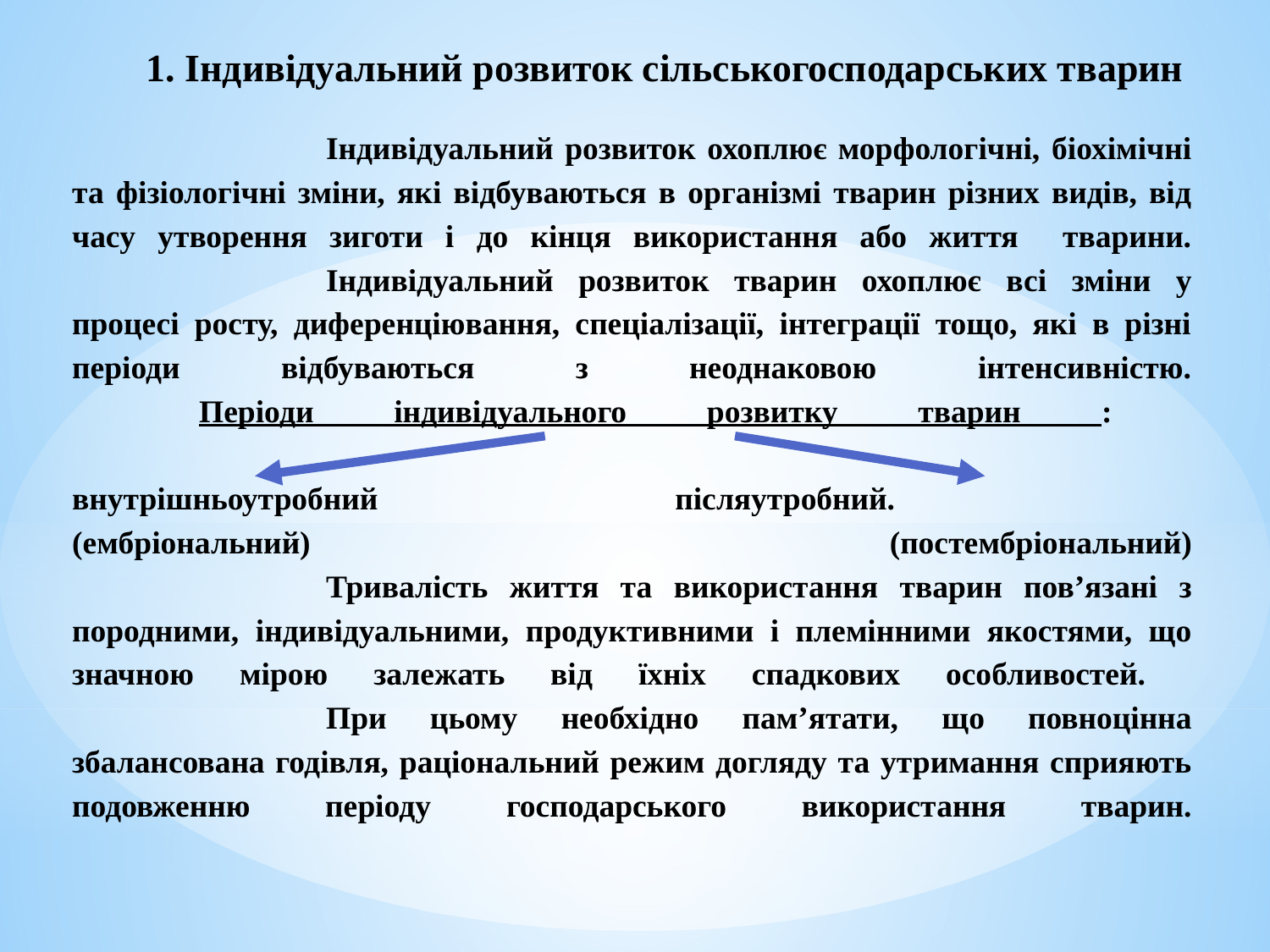

1. Індивідуальний розвиток сільськогосподарських тварин
# Індивідуальний розвиток охоплює морфологічні, біохімічні та фізіологічні зміни, які відбуваються в організмі тварин різних видів, від часу утворення зиготи і до кінця використання або життя  тварини. Індивідуальний розвиток тварин охоплює всі зміни у процесі росту, диференціювання, спеціалізації, інтеграції тощо, які в різні періоди відбуваються з неоднаковою інтенсивністю. Періоди індивідуального розвитку тварин : внутрішньоутробний післяутробний. (ембріональний) (постембріональний) Тривалість життя та використання тварин пов’язані з породними, індивідуальними, продуктивними і племінними якостями, що значною мірою залежать від їхніх спадкових особливостей. При цьому необхідно пам’ятати, що повноцінна збалансована годівля, раціональний режим догляду та утримання сприяють подовженню періоду господарського використання тварин.